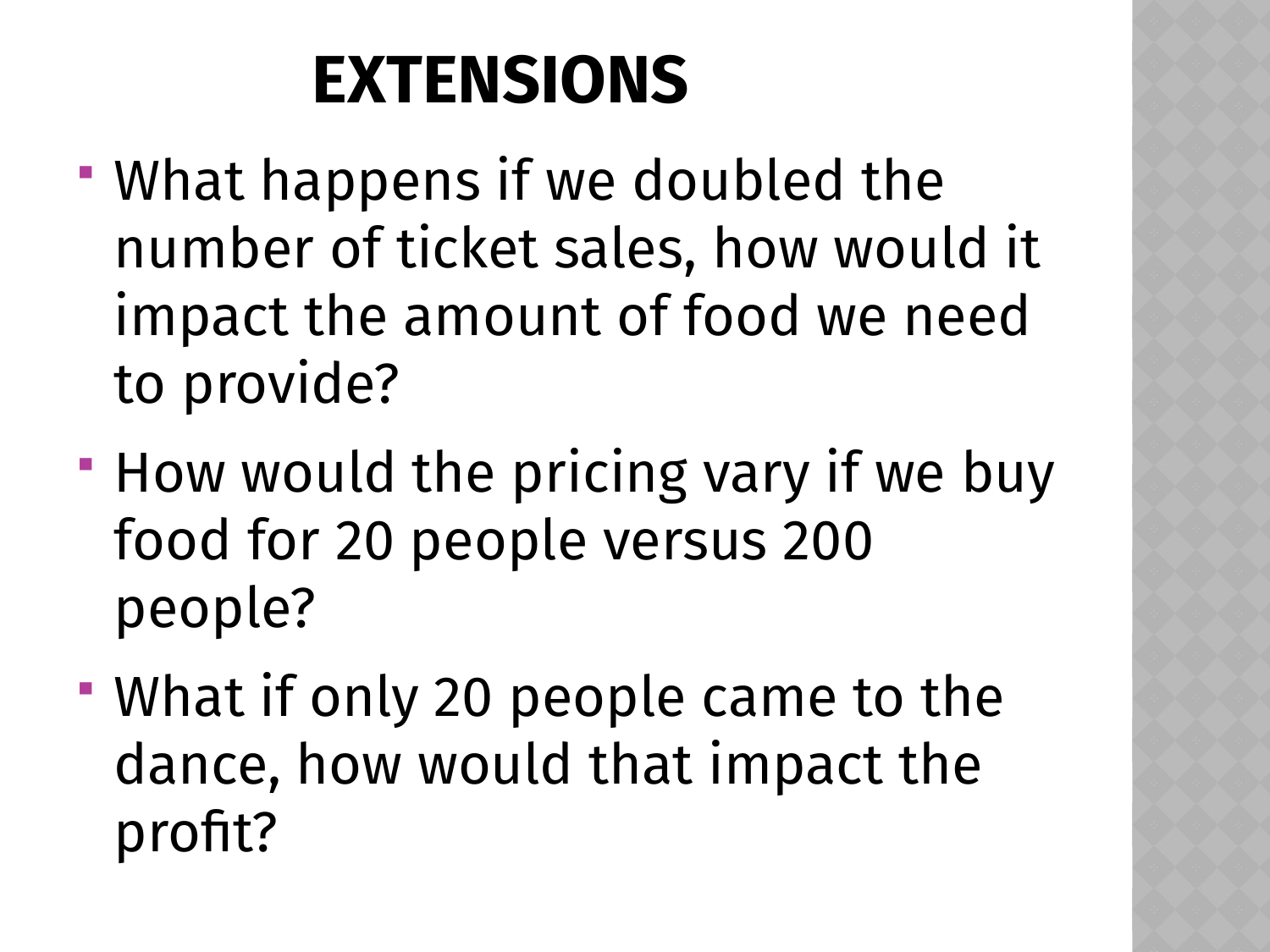

# Extensions
What happens if we doubled the number of ticket sales, how would it impact the amount of food we need to provide?
How would the pricing vary if we buy food for 20 people versus 200 people?
What if only 20 people came to the dance, how would that impact the profit?